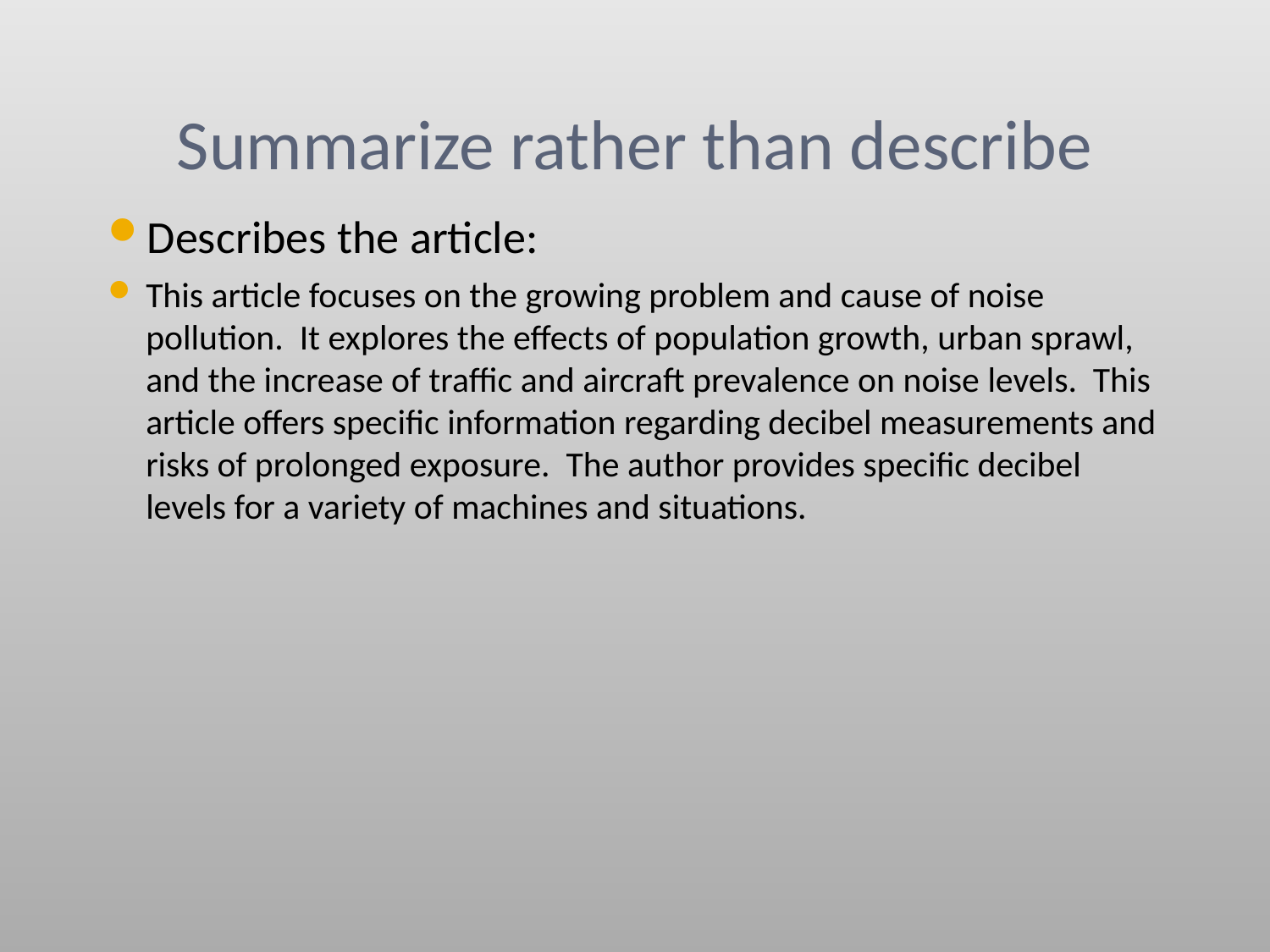

# Summarize rather than describe
Describes the article:
This article focuses on the growing problem and cause of noise pollution.  It explores the effects of population growth, urban sprawl, and the increase of traffic and aircraft prevalence on noise levels.  This article offers specific information regarding decibel measurements and risks of prolonged exposure.  The author provides specific decibel levels for a variety of machines and situations.